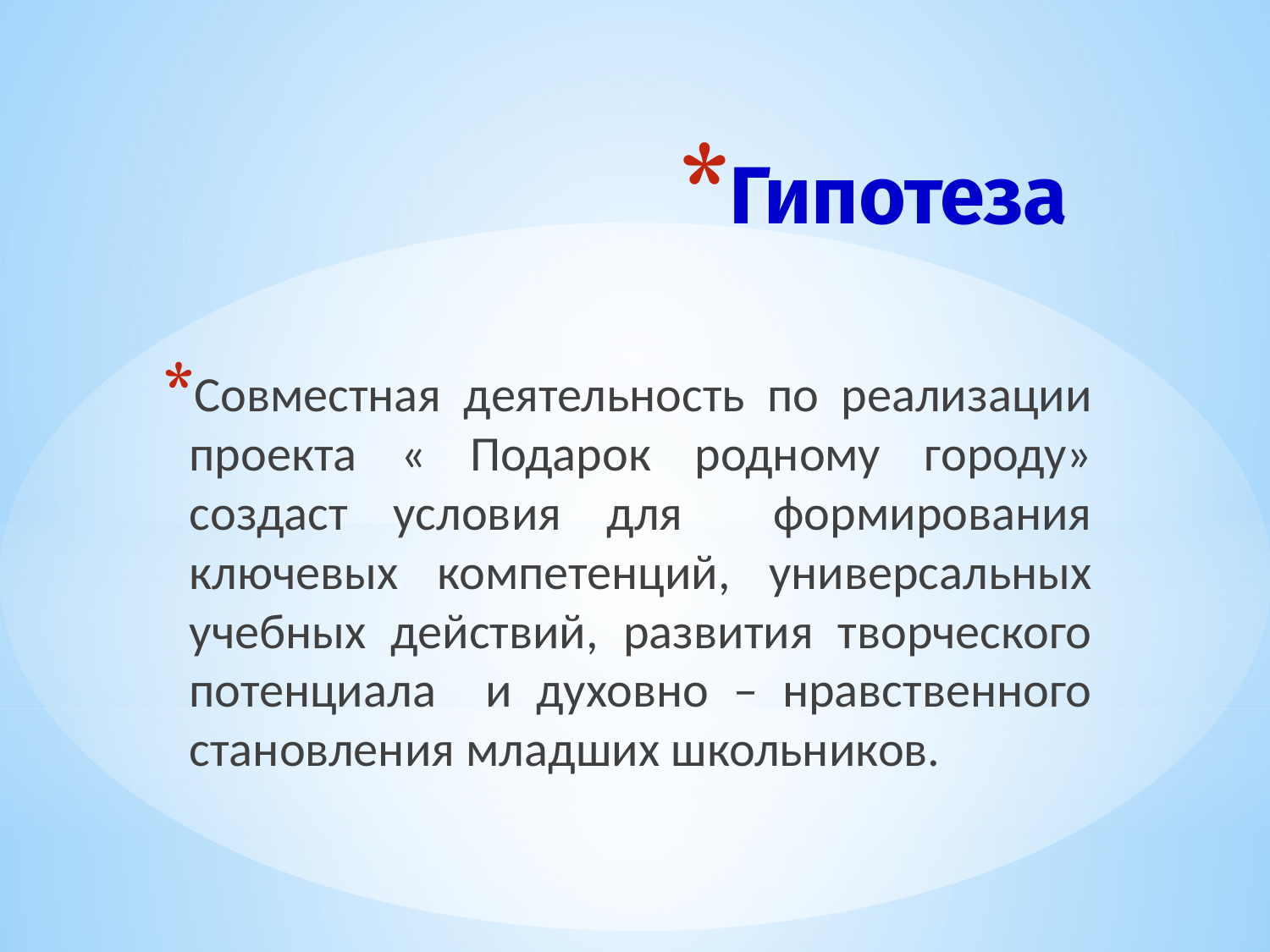

# Гипотеза
Совместная деятельность по реализации проекта « Подарок родному городу» создаст условия для  формирования ключевых компетенций, универсальных учебных действий, развития творческого потенциала  и духовно – нравственного становления младших школьников.